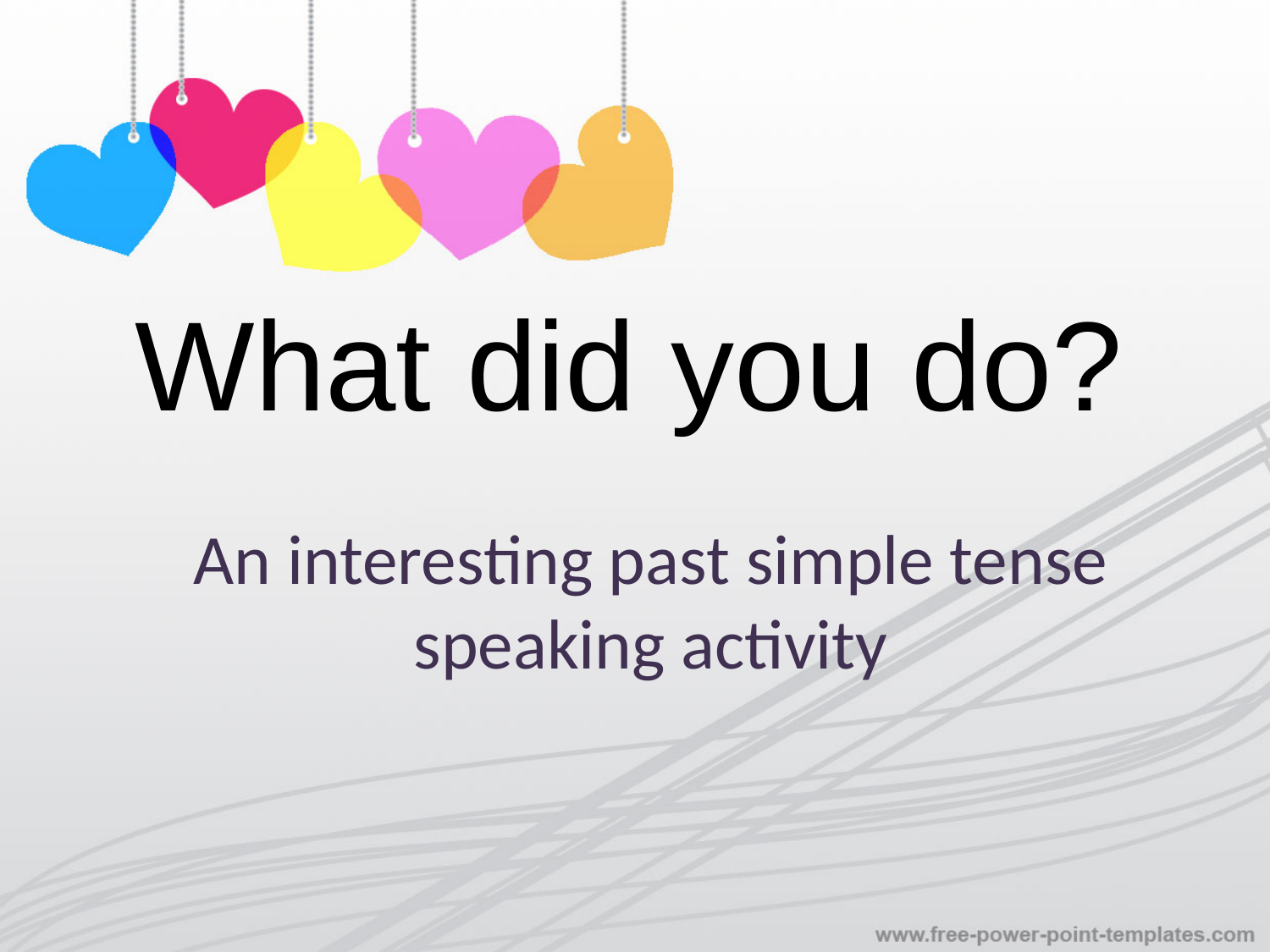

# What did you do?
An interesting past simple tense speaking activity